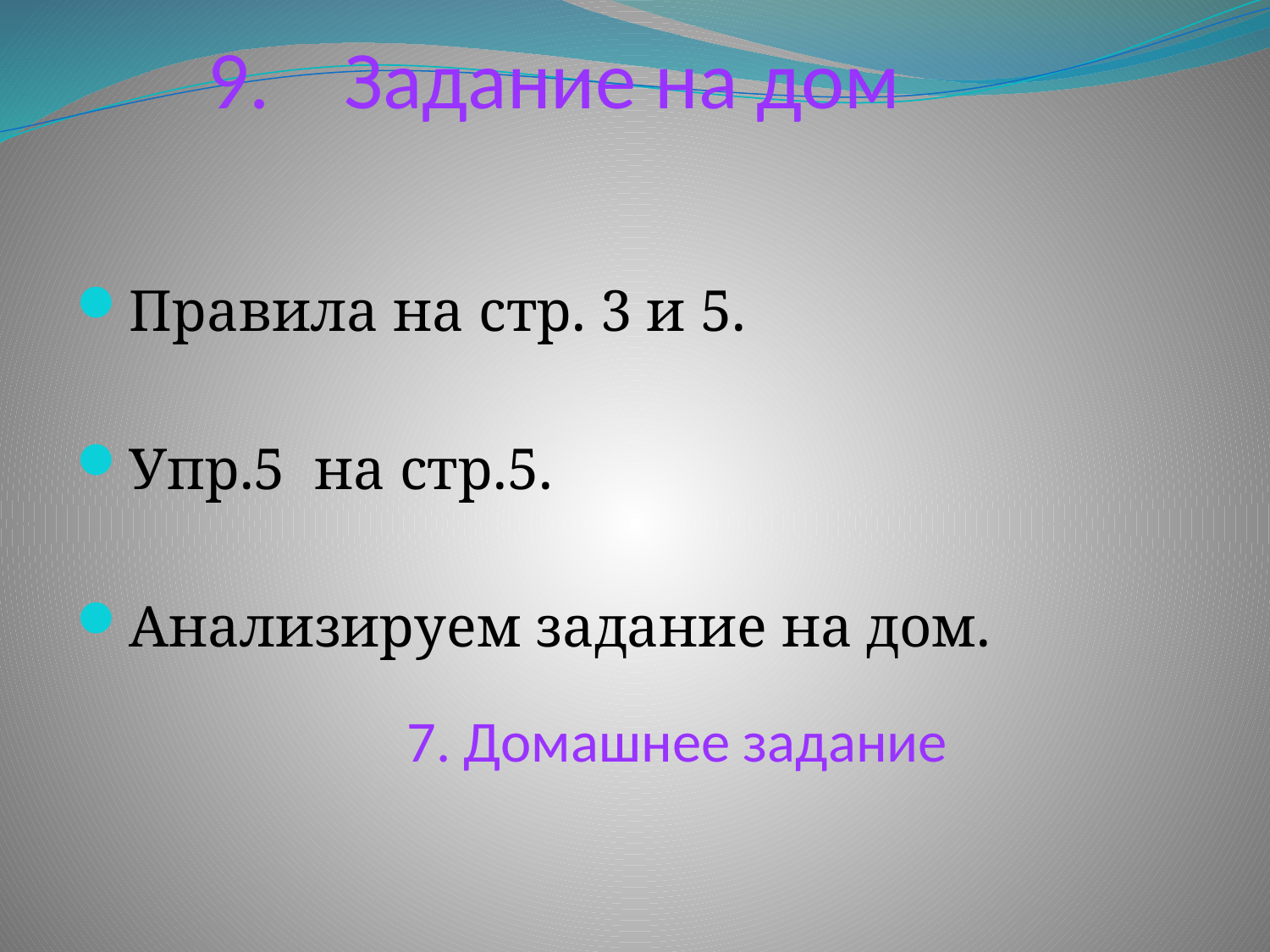

# 9.    Задание на дом

Правила на стр. 3 и 5.

Упр.5  на стр.5.

Анализируем задание на дом.

7. Домашнее задание